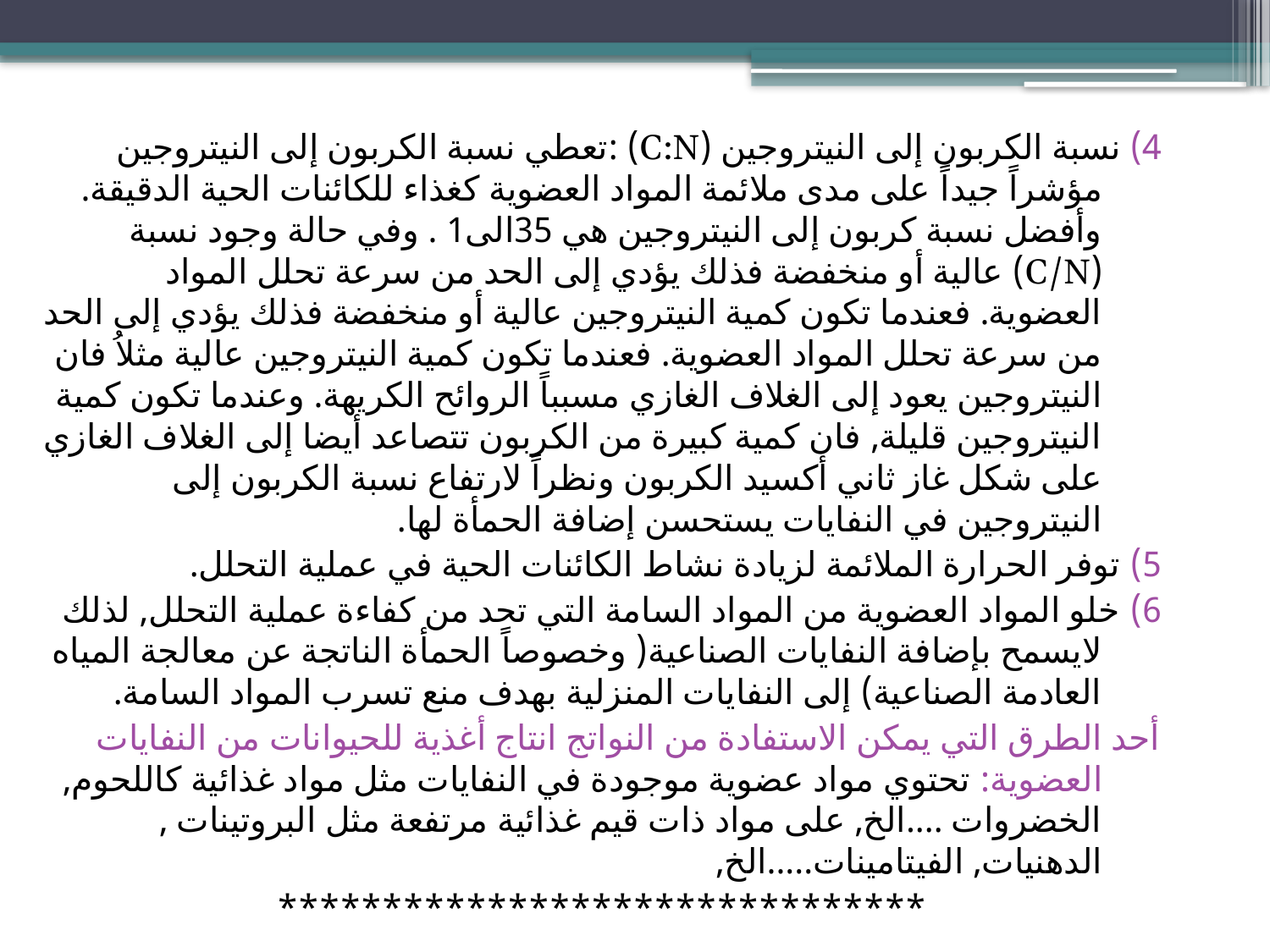

4) نسبة الكربون إلى النيتروجين (C:N) :تعطي نسبة الكربون إلى النيتروجين مؤشراً جيداً على مدى ملائمة المواد العضوية كغذاء للكائنات الحية الدقيقة. وأفضل نسبة كربون إلى النيتروجين هي 35الى1 . وفي حالة وجود نسبة (C/N) عالية أو منخفضة فذلك يؤدي إلى الحد من سرعة تحلل المواد العضوية. فعندما تكون كمية النيتروجين عالية أو منخفضة فذلك يؤدي إلى الحد من سرعة تحلل المواد العضوية. فعندما تكون كمية النيتروجين عالية مثلاُ فان النيتروجين يعود إلى الغلاف الغازي مسبباً الروائح الكريهة. وعندما تكون كمية النيتروجين قليلة, فان كمية كبيرة من الكربون تتصاعد أيضا إلى الغلاف الغازي على شكل غاز ثاني أكسيد الكربون ونظراً لارتفاع نسبة الكربون إلى النيتروجين في النفايات يستحسن إضافة الحمأة لها.
5) توفر الحرارة الملائمة لزيادة نشاط الكائنات الحية في عملية التحلل.
6) خلو المواد العضوية من المواد السامة التي تحد من كفاءة عملية التحلل, لذلك لايسمح بإضافة النفايات الصناعية( وخصوصاً الحمأة الناتجة عن معالجة المياه العادمة الصناعية) إلى النفايات المنزلية بهدف منع تسرب المواد السامة.
أحد الطرق التي يمكن الاستفادة من النواتج انتاج أغذية للحيوانات من النفايات العضوية: تحتوي مواد عضوية موجودة في النفايات مثل مواد غذائية كاللحوم, الخضروات ....الخ, على مواد ذات قيم غذائية مرتفعة مثل البروتينات , الدهنيات, الفيتامينات.....الخ,
*******************************